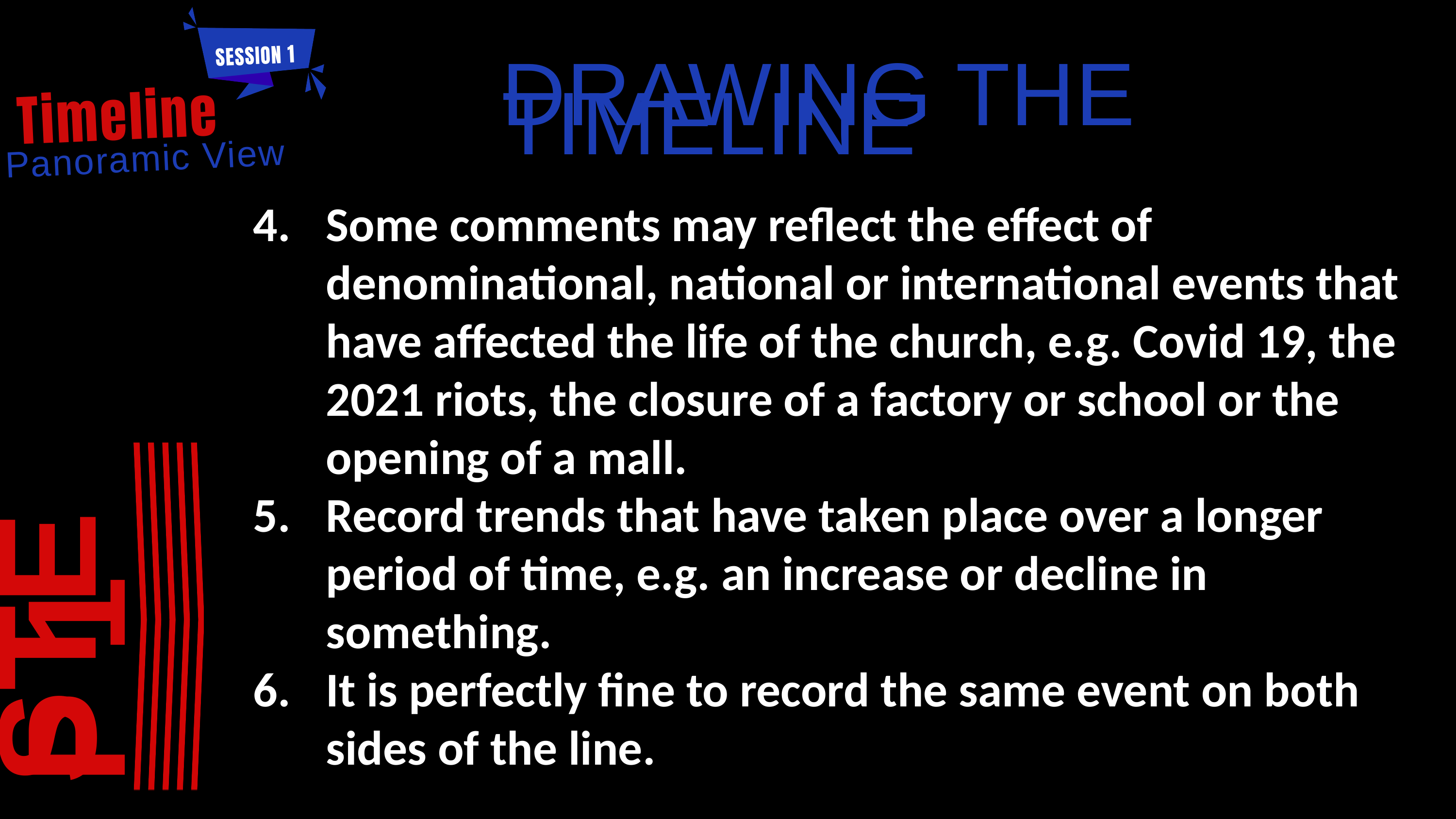

SESSION 1

Timeline
A Panoramic View
DRAWING THE TIMELINE

Some comments may reflect the effect of denominational, national or international events that have affected the life of the church, e.g. Covid 19, the 2021 riots, the closure of a factory or school or the opening of a mall.
Record trends that have taken place over a longer period of time, e.g. an increase or decline in something.
It is perfectly fine to record the same event on both sides of the line.

STEP 1